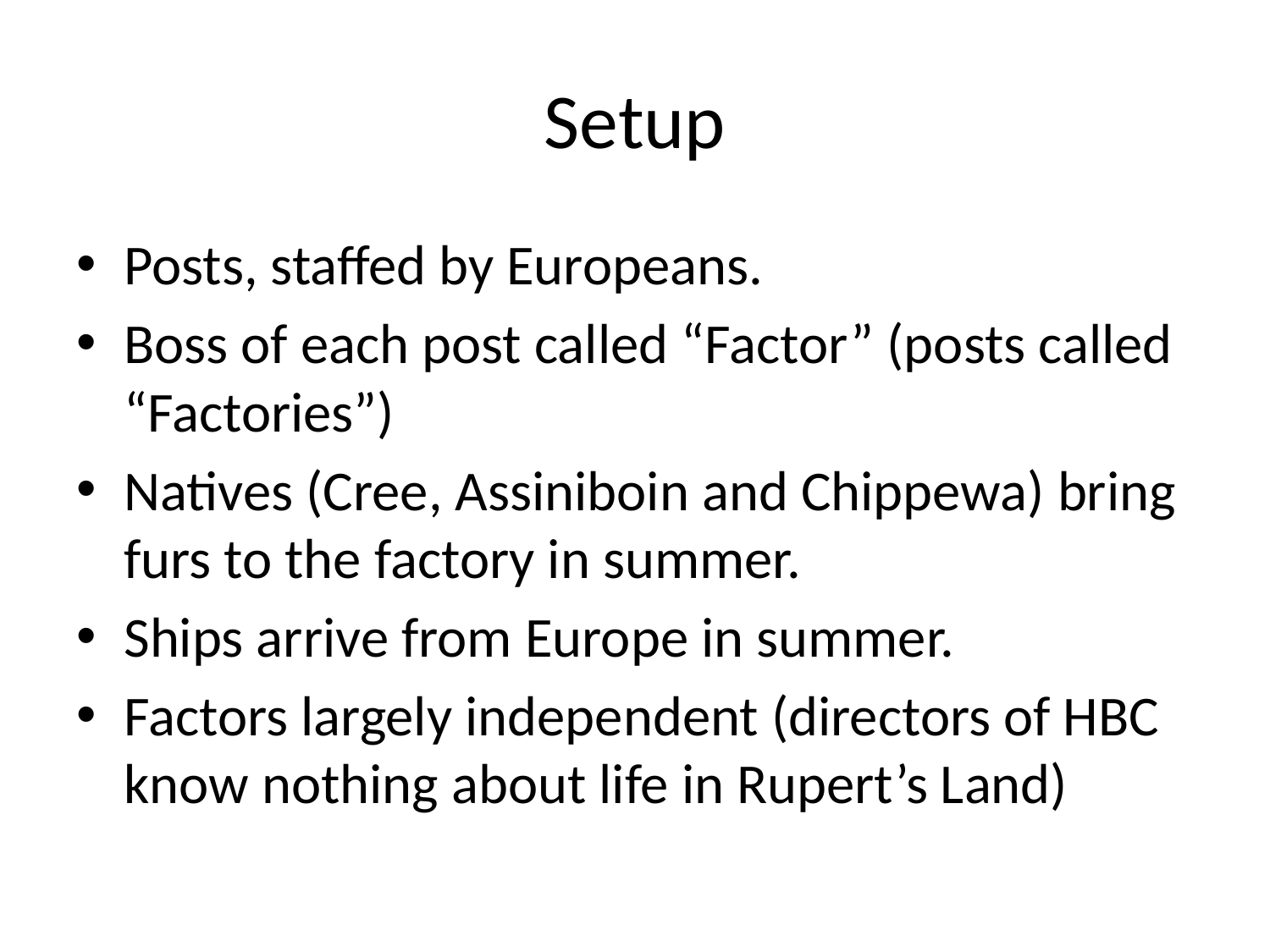

# Setup
Posts, staffed by Europeans.
Boss of each post called “Factor” (posts called “Factories”)
Natives (Cree, Assiniboin and Chippewa) bring furs to the factory in summer.
Ships arrive from Europe in summer.
Factors largely independent (directors of HBC know nothing about life in Rupert’s Land)